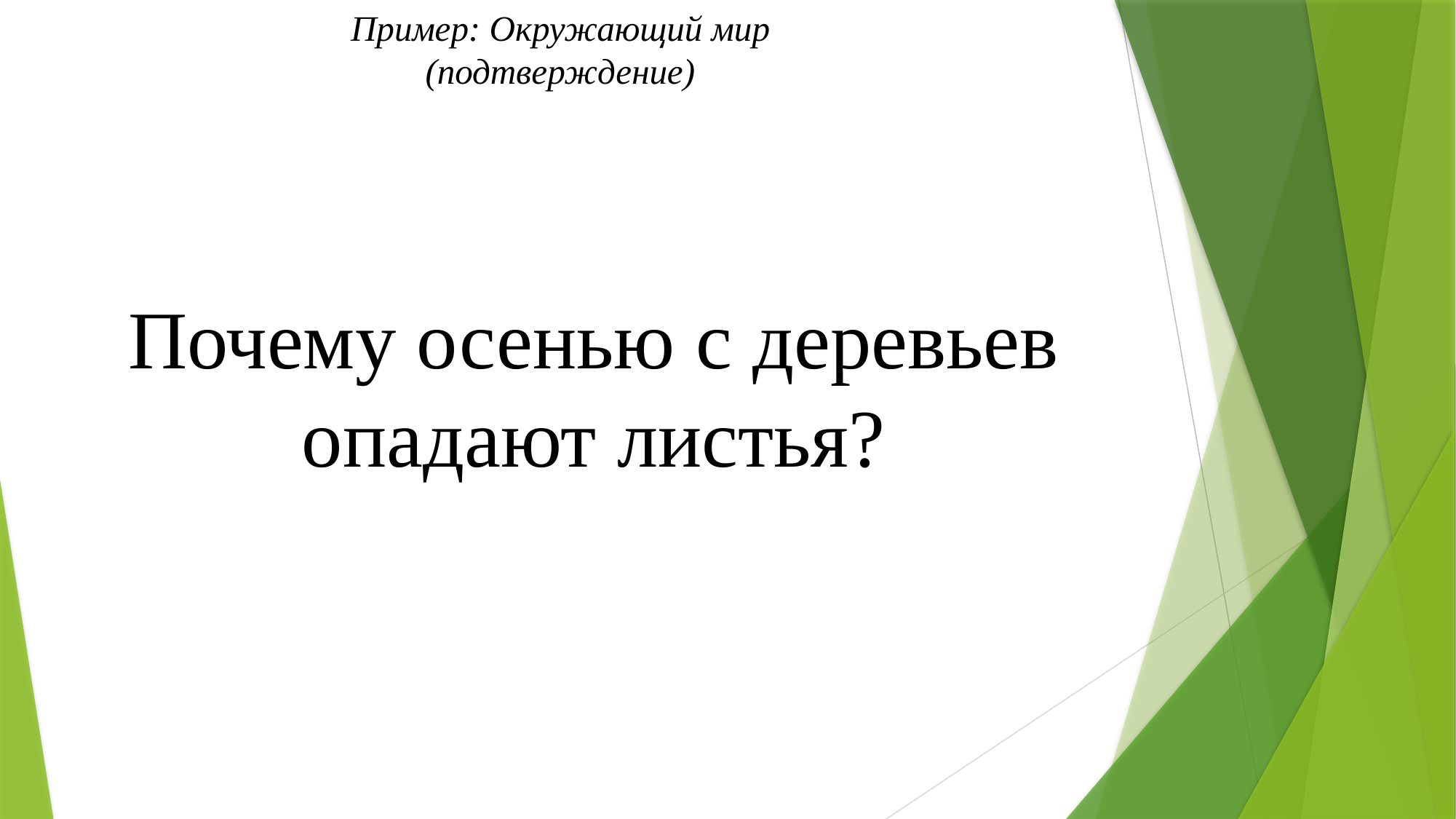

# Пример: Окружающий мир (подтверждение)
Почему осенью с деревьев опадают листья?